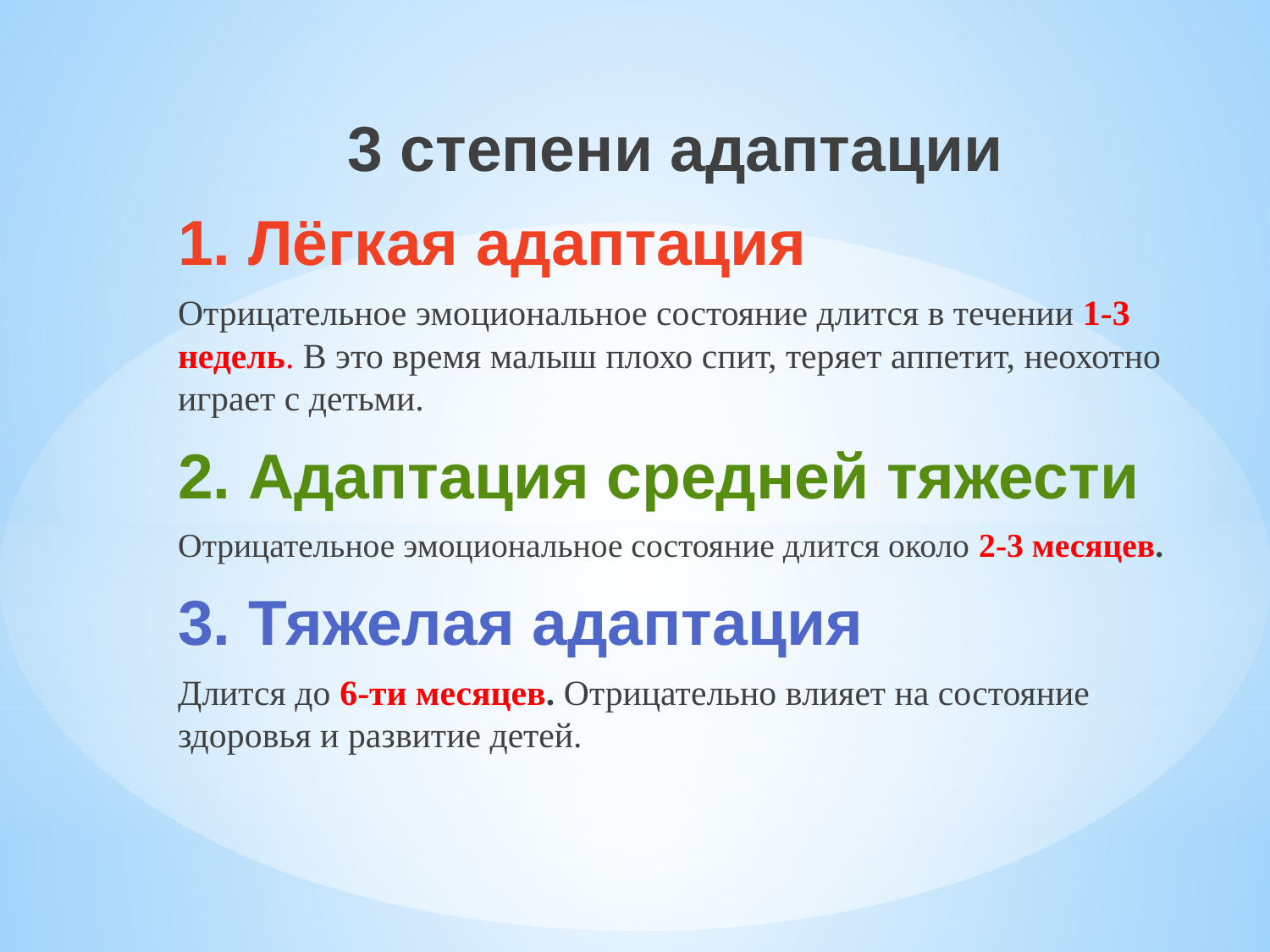

3 степени адаптации
1. Лёгкая адаптация
Отрицательное эмоциональное состояние длится в течении 1-3 недель. В это время малыш плохо спит, теряет аппетит, неохотно играет с детьми.
2. Адаптация средней тяжести
Отрицательное эмоциональное состояние длится около 2-3 месяцев.
3. Тяжелая адаптация
Длится до 6-ти месяцев. Отрицательно влияет на состояние  здоровья и развитие детей.

#